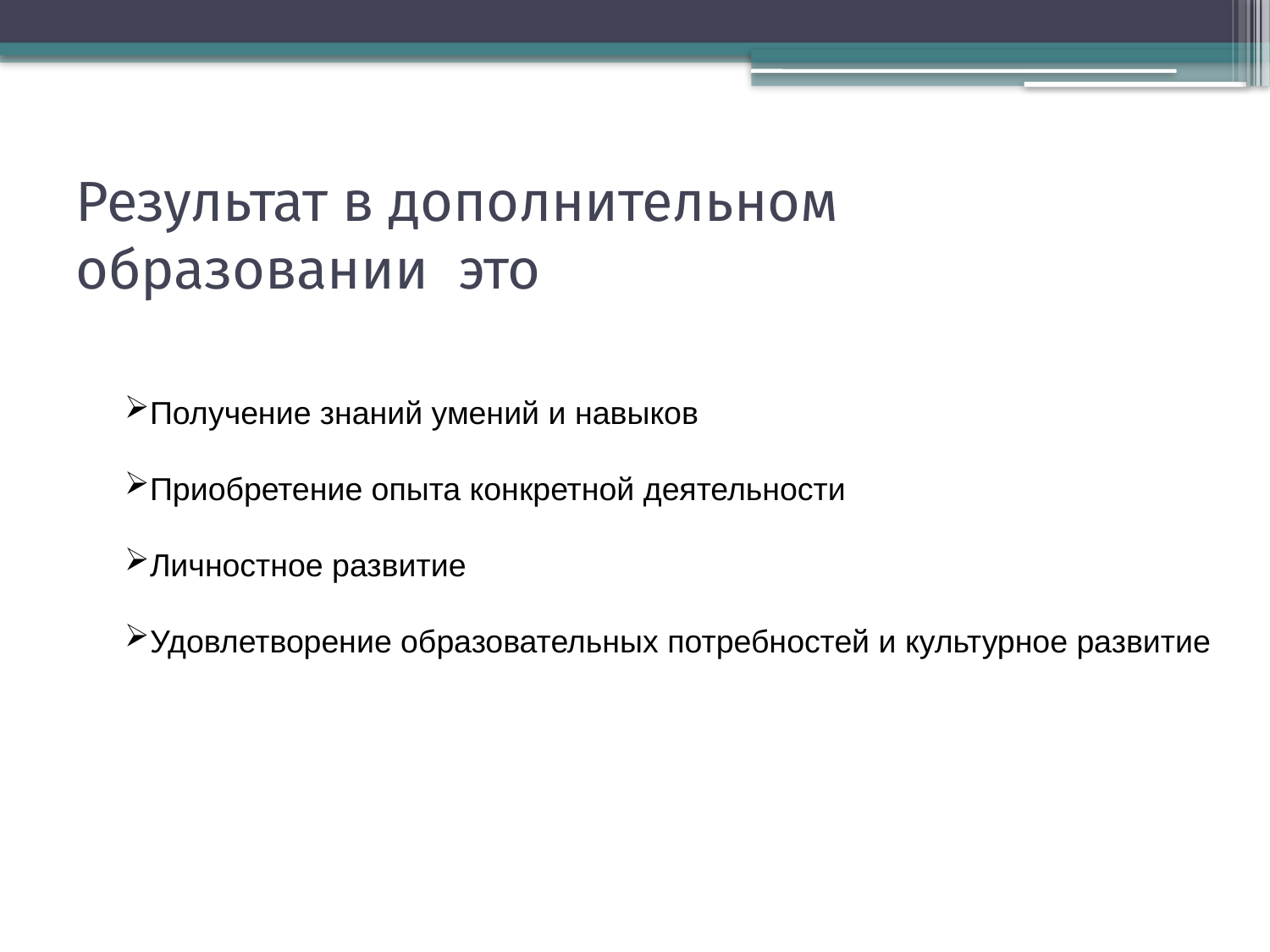

# Результат в дополнительном образовании  это
Получение знаний умений и навыков

Приобретение опыта конкретной деятельности

Личностное развитие

Удовлетворение образовательных потребностей и культурное развитие